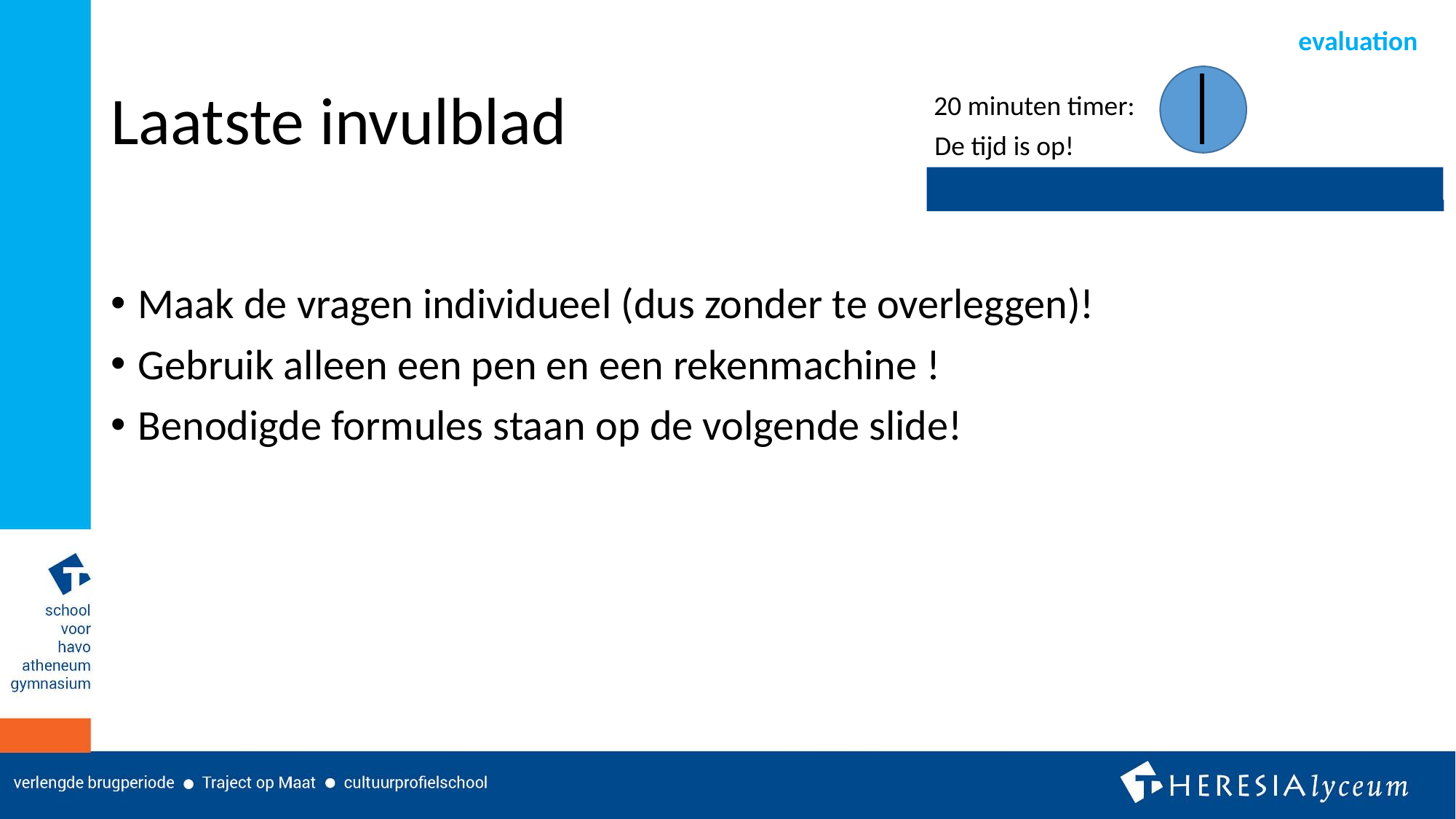

evaluation
# Laatste invulblad

20 minuten timer:
De tijd is op!
laatste minuut

Maak de vragen individueel (dus zonder te overleggen)!
Gebruik alleen een pen en een rekenmachine !
Benodigde formules staan op de volgende slide!